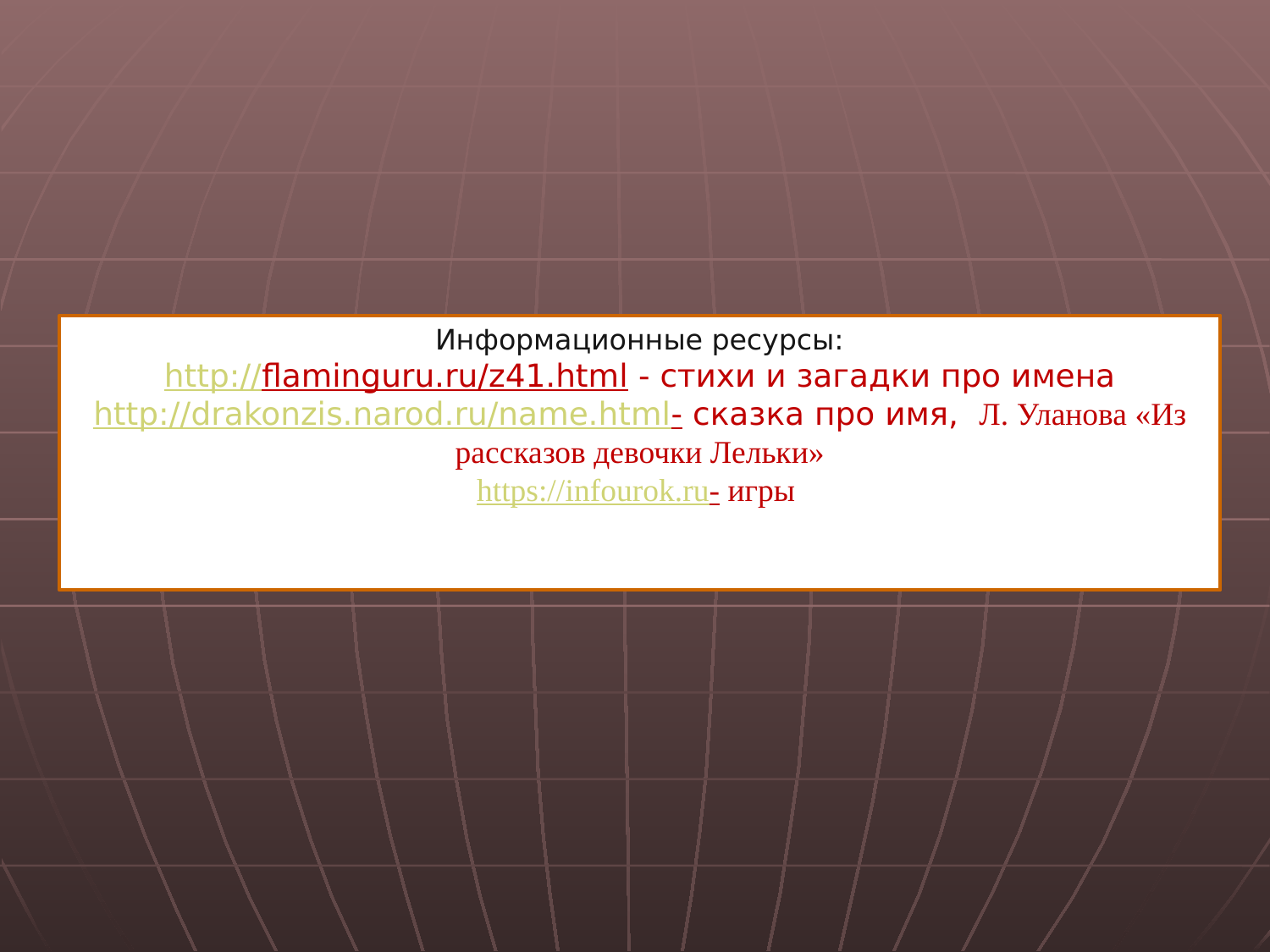

Информационные ресурсы:
http://flaminguru.ru/z41.html - стихи и загадки про имена
http://drakonzis.narod.ru/name.html- сказка про имя,  Л. Уланова «Из рассказов девочки Лельки»
https://infourok.ru- игры